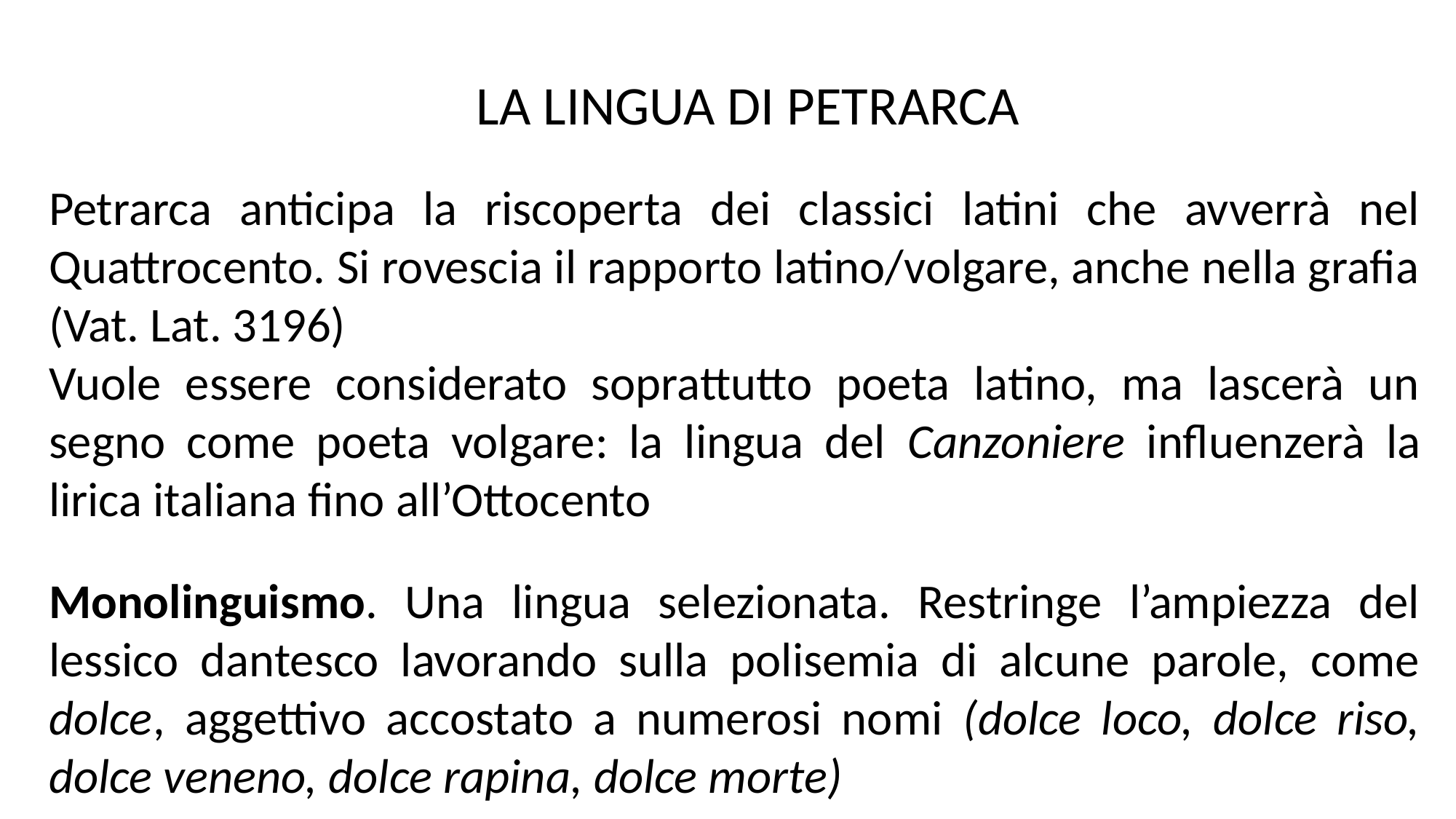

LA LINGUA DI PETRARCA
Petrarca anticipa la riscoperta dei classici latini che avverrà nel Quattrocento. Si rovescia il rapporto latino/volgare, anche nella grafia (Vat. Lat. 3196)
Vuole essere considerato soprattutto poeta latino, ma lascerà un segno come poeta volgare: la lingua del Canzoniere influenzerà la lirica italiana fino all’Ottocento
Monolinguismo. Una lingua selezionata. Restringe l’ampiezza del lessico dantesco lavorando sulla polisemia di alcune parole, come dolce, aggettivo accostato a numerosi nomi (dolce loco, dolce riso, dolce veneno, dolce rapina, dolce morte)